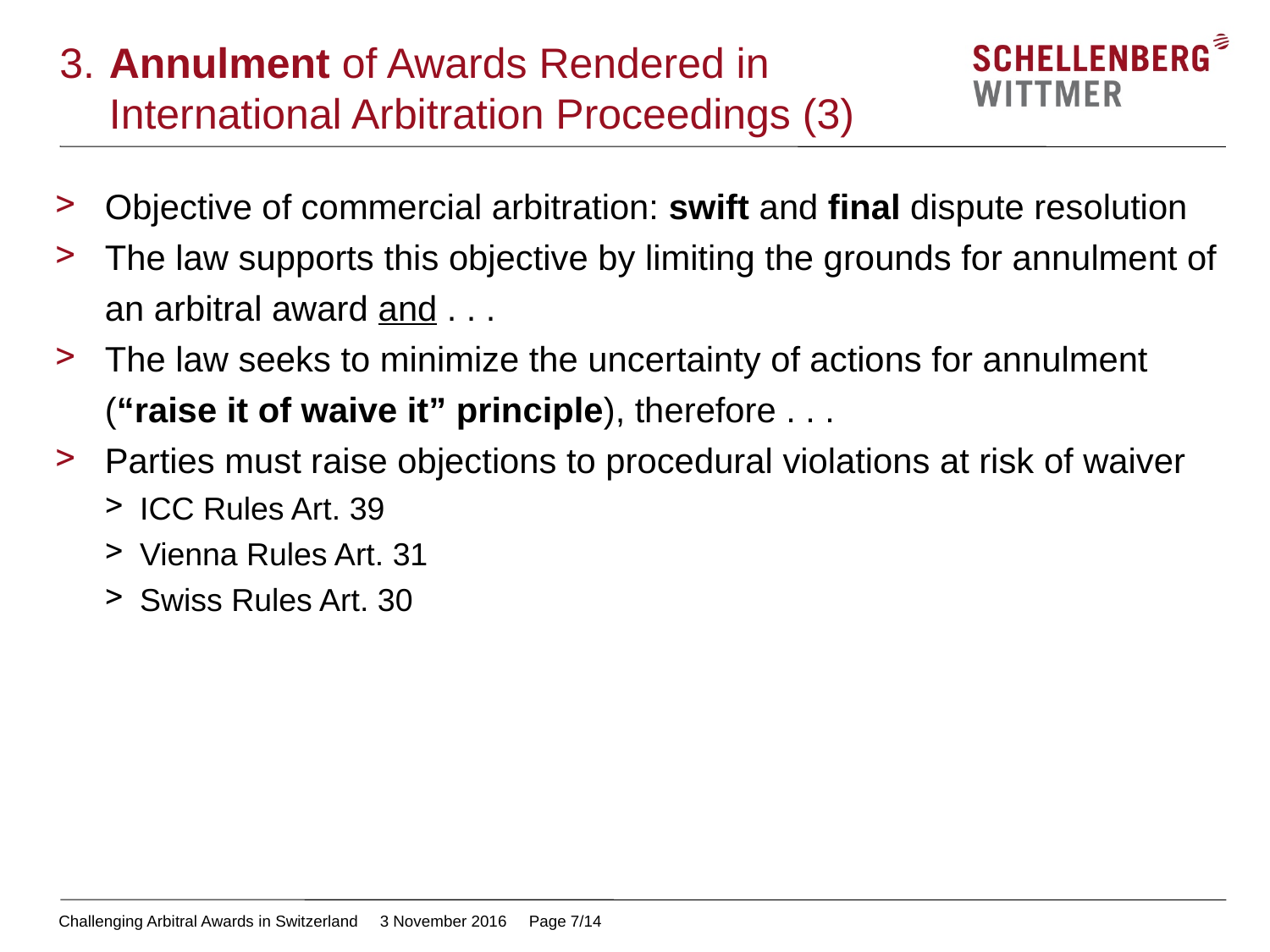

# 3.	Annulment of Awards Rendered in International Arbitration Proceedings (3)
Objective of commercial arbitration: swift and final dispute resolution
The law supports this objective by limiting the grounds for annulment of an arbitral award and . . .
The law seeks to minimize the uncertainty of actions for annulment (“raise it of waive it” principle), therefore . . .
Parties must raise objections to procedural violations at risk of waiver
ICC Rules Art. 39
Vienna Rules Art. 31
Swiss Rules Art. 30